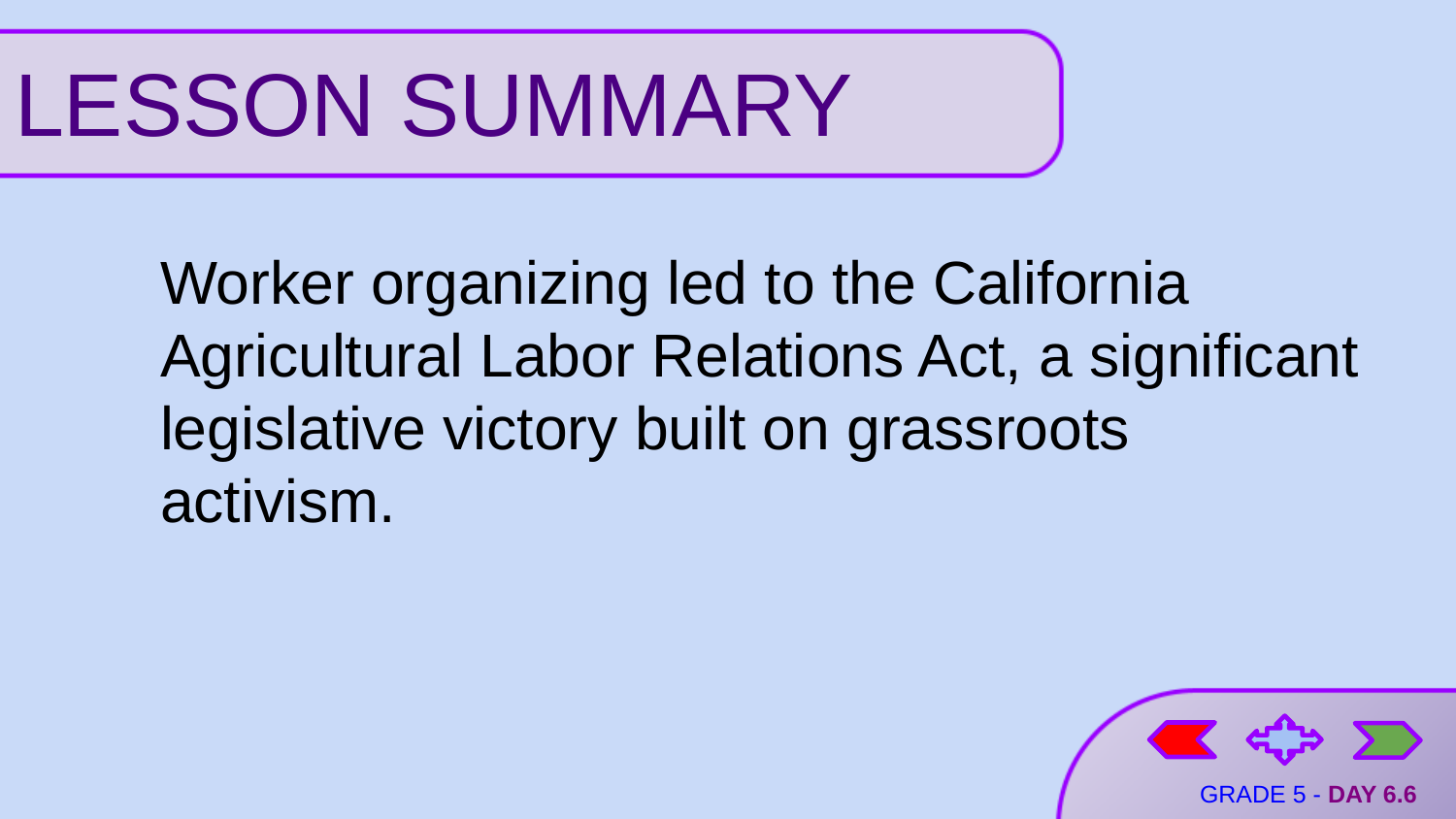

# LESSON SUMMARY

Worker organizing led to the California Agricultural Labor Relations Act, a significant legislative victory built on grassroots activism.

GRADE 5 - DAY 6.6